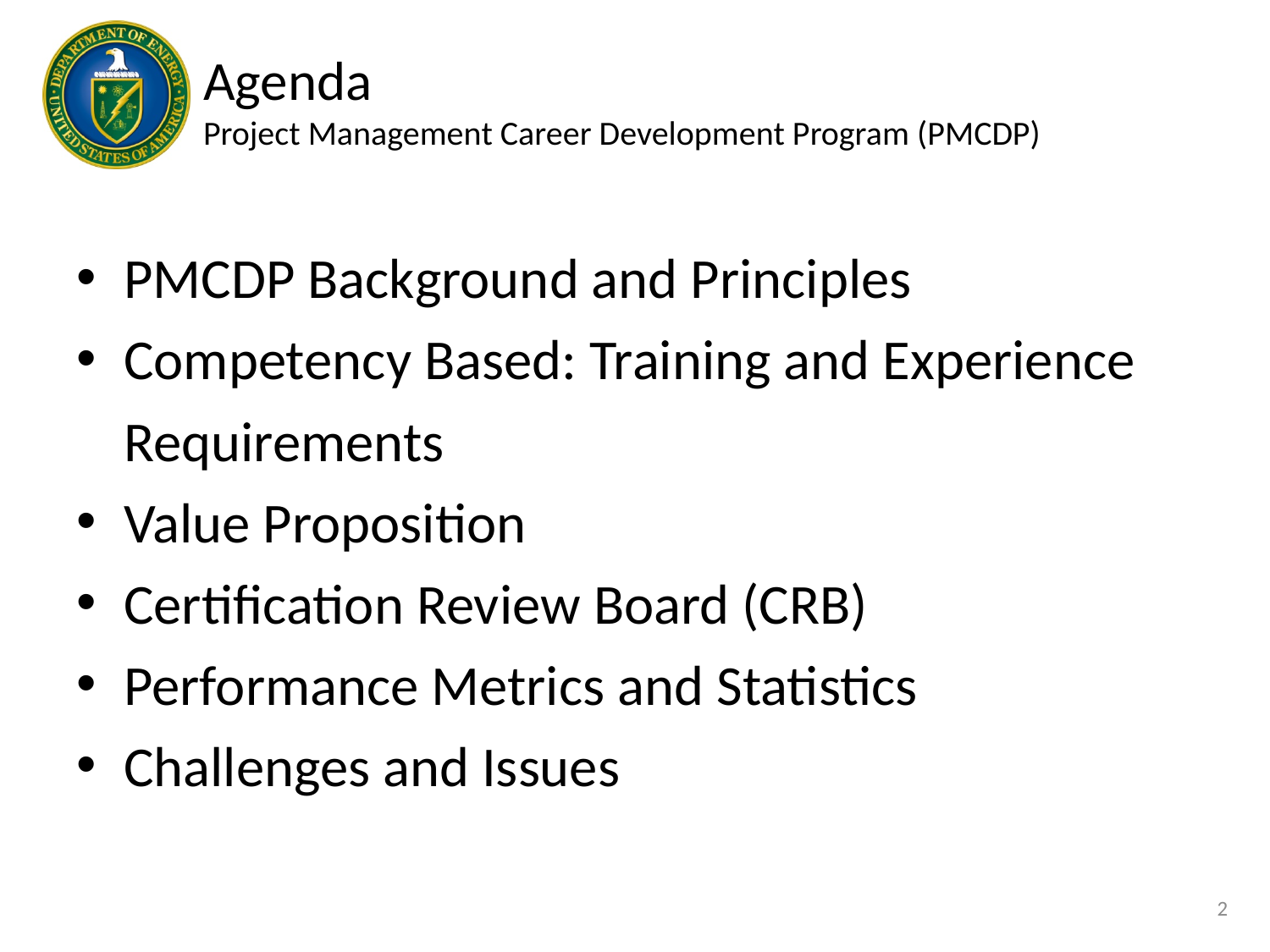

# Agenda Project Management Career Development Program (PMCDP)
PMCDP Background and Principles
Competency Based: Training and Experience Requirements
Value Proposition
Certification Review Board (CRB)
Performance Metrics and Statistics
Challenges and Issues
2